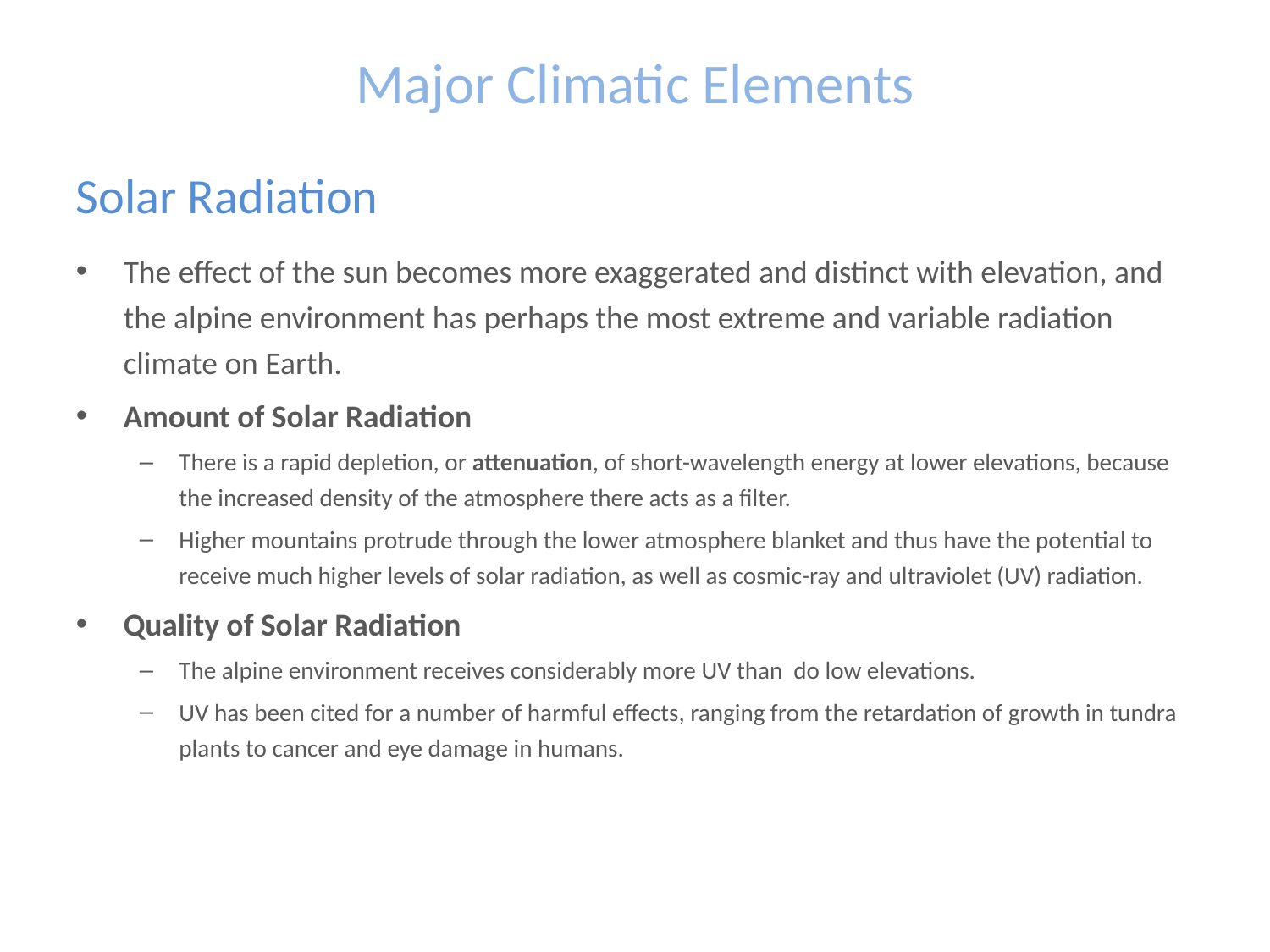

# Major Climatic Elements
Solar Radiation
The effect of the sun becomes more exaggerated and distinct with elevation, and the alpine environment has perhaps the most extreme and variable radiation climate on Earth.
Amount of Solar Radiation
There is a rapid depletion, or attenuation, of short-wavelength energy at lower elevations, because the increased density of the atmosphere there acts as a filter.
Higher mountains protrude through the lower atmosphere blanket and thus have the potential to receive much higher levels of solar radiation, as well as cosmic-ray and ultraviolet (UV) radiation.
Quality of Solar Radiation
The alpine environment receives considerably more UV than  do low elevations.
UV has been cited for a number of harmful effects, ranging from the retardation of growth in tundra plants to cancer and eye damage in humans.